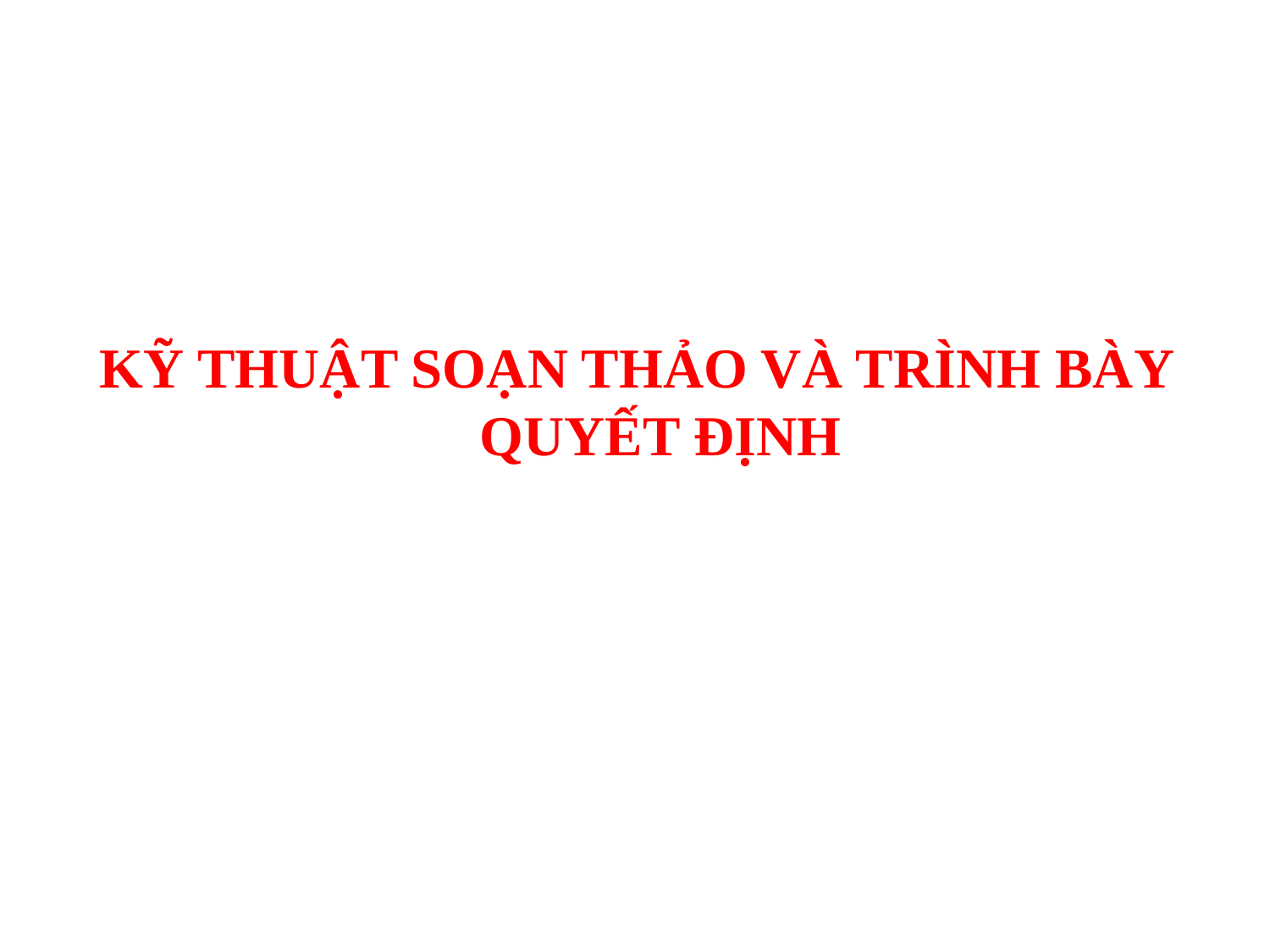

KỸ THUẬT SOẠN THẢO VÀ TRÌNH BÀY QUYẾT ĐỊNH